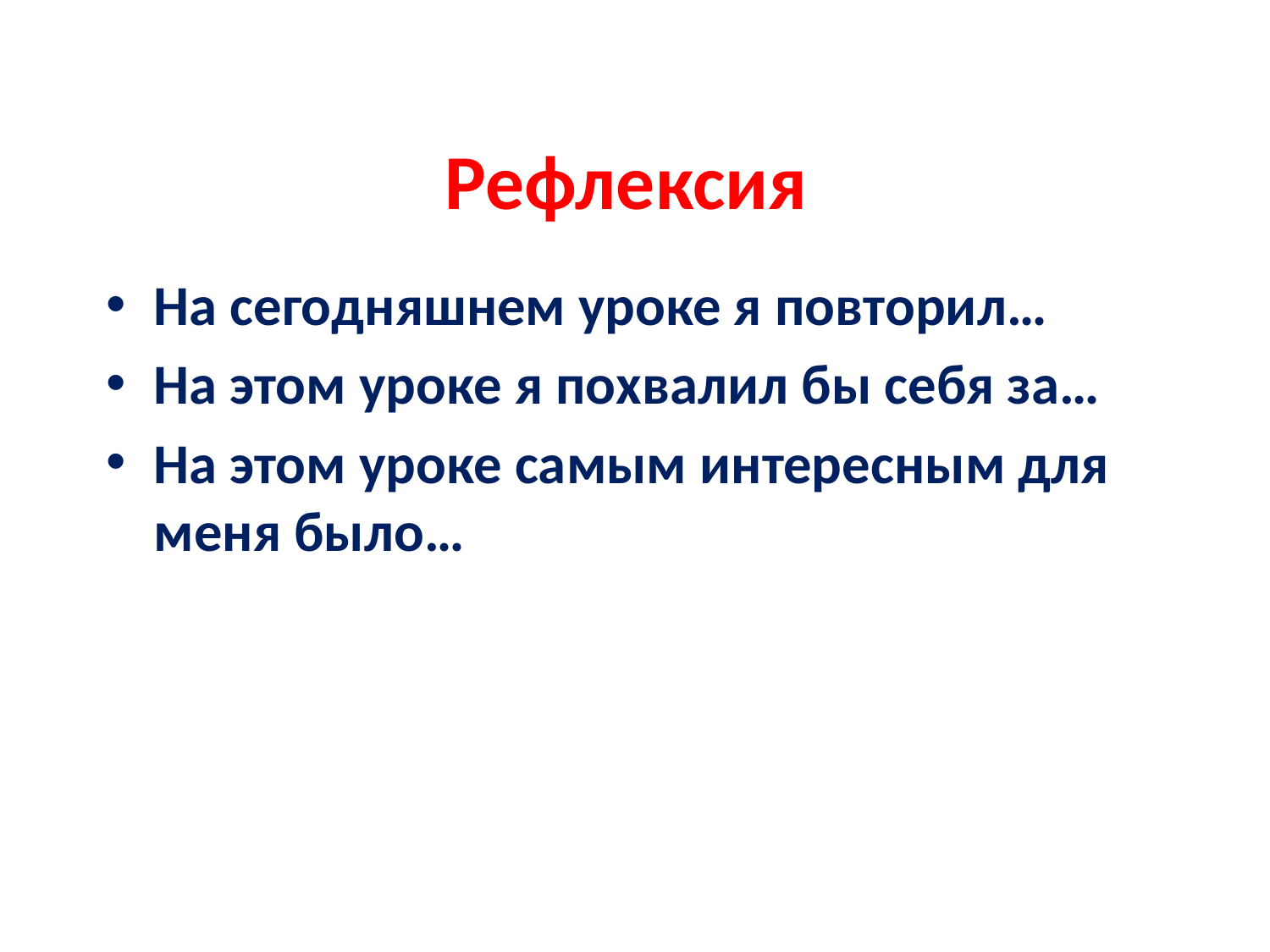

Рефлексия
На сегодняшнем уроке я повторил…
На этом уроке я похвалил бы себя за…
На этом уроке самым интересным для меня было…